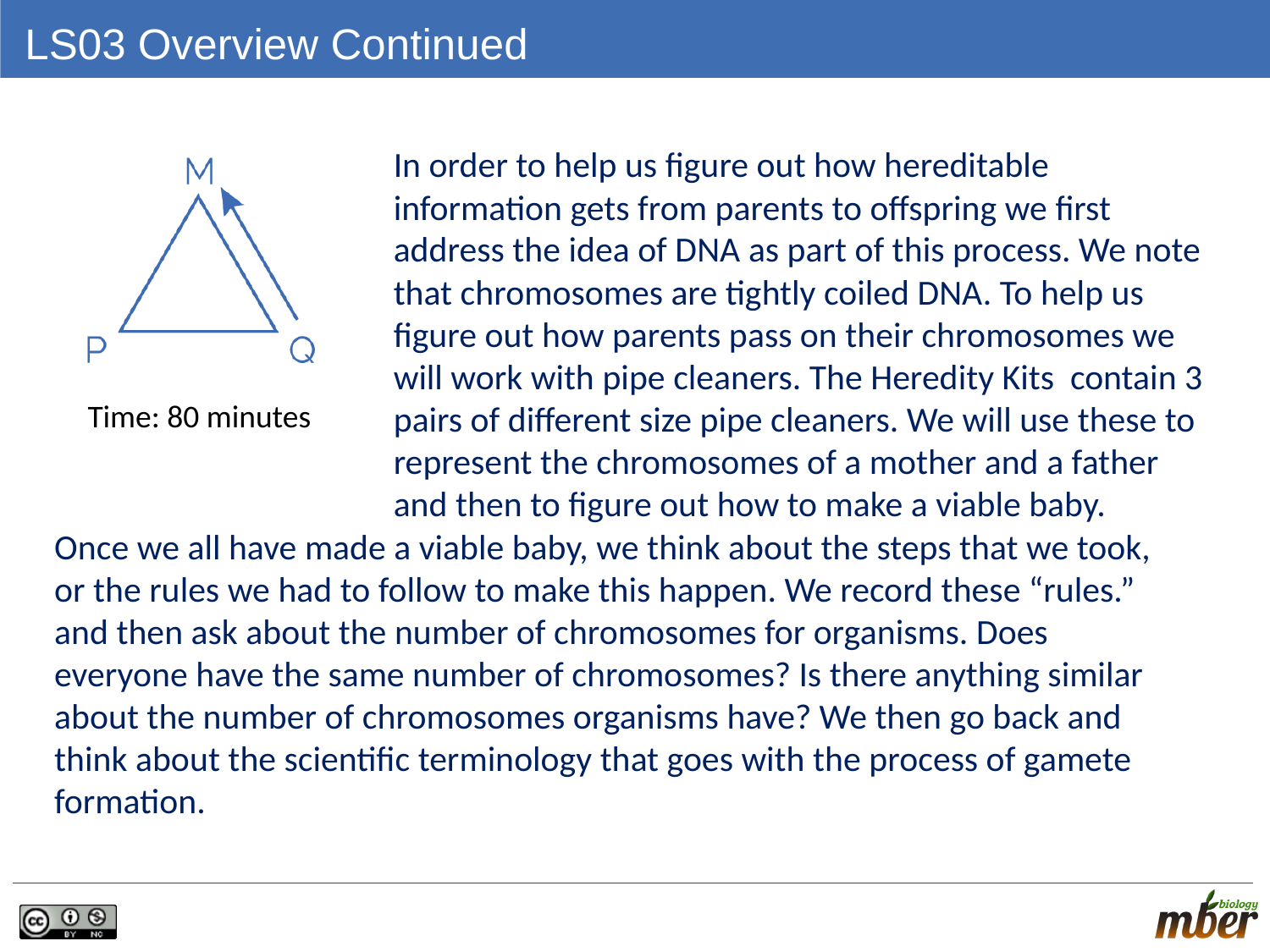

# LS03 Overview Continued
In order to help us figure out how hereditable information gets from parents to offspring we first address the idea of DNA as part of this process. We note that chromosomes are tightly coiled DNA. To help us figure out how parents pass on their chromosomes we will work with pipe cleaners. The Heredity Kits  contain 3 pairs of different size pipe cleaners. We will use these to represent the chromosomes of a mother and a father and then to figure out how to make a viable baby.

Time: 80 minutes

Once we all have made a viable baby, we think about the steps that we took, or the rules we had to follow to make this happen. We record these “rules.” and then ask about the number of chromosomes for organisms. Does everyone have the same number of chromosomes? Is there anything similar about the number of chromosomes organisms have? We then go back and think about the scientific terminology that goes with the process of gamete formation.